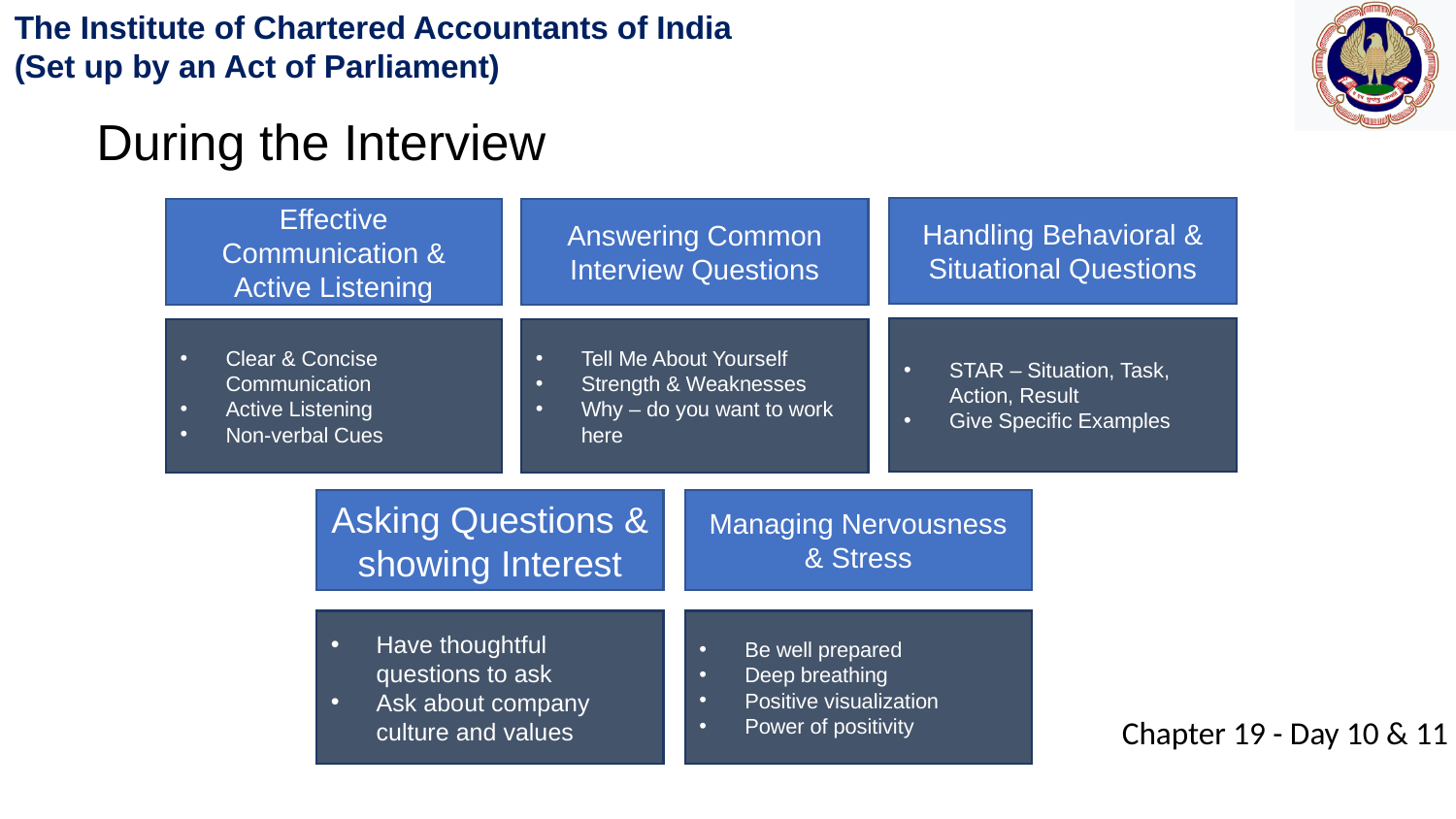

During the Interview

Handling Behavioral & Situational Questions
Effective Communication & Active Listening
Answering Common Interview Questions
STAR – Situation, Task, Action, Result
Give Specific Examples
Clear & Concise Communication
Active Listening
Non-verbal Cues
Tell Me About Yourself
Strength & Weaknesses
Why – do you want to work here
Asking Questions & showing Interest
Managing Nervousness & Stress
Have thoughtful questions to ask
Ask about company culture and values
Be well prepared
Deep breathing
Positive visualization
Power of positivity